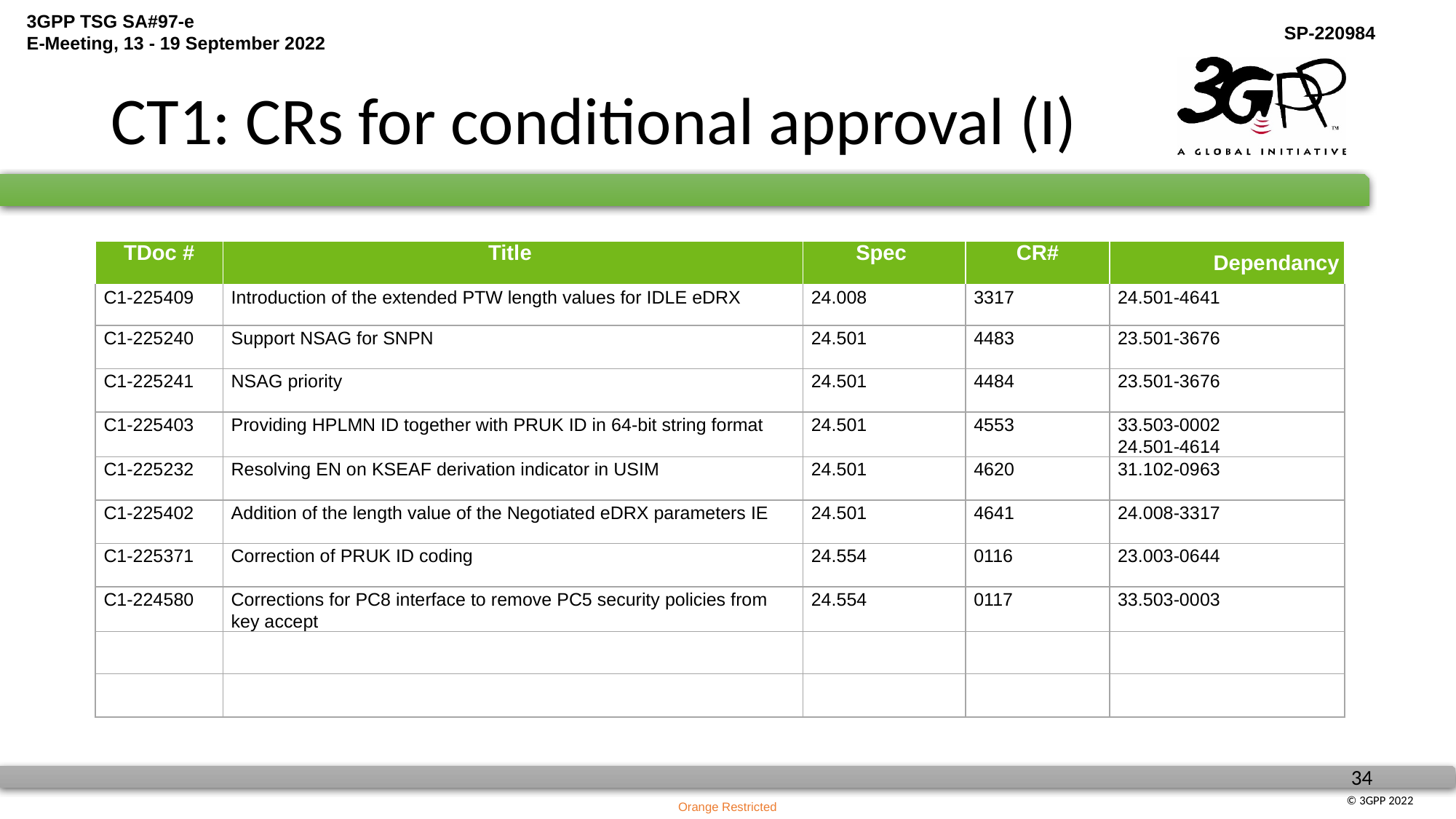

# CT1: CRs for conditional approval (I)
| TDoc # | Title | Spec | CR# | Dependancy |
| --- | --- | --- | --- | --- |
| C1-225409 | Introduction of the extended PTW length values for IDLE eDRX | 24.008 | 3317 | 24.501-4641 |
| C1-225240 | Support NSAG for SNPN | 24.501 | 4483 | 23.501-3676 |
| C1-225241 | NSAG priority | 24.501 | 4484 | 23.501-3676 |
| C1-225403 | Providing HPLMN ID together with PRUK ID in 64-bit string format | 24.501 | 4553 | 33.503-0002 24.501-4614 |
| C1-225232 | Resolving EN on KSEAF derivation indicator in USIM | 24.501 | 4620 | 31.102-0963 |
| C1-225402 | Addition of the length value of the Negotiated eDRX parameters IE | 24.501 | 4641 | 24.008-3317 |
| C1-225371 | Correction of PRUK ID coding | 24.554 | 0116 | 23.003-0644 |
| C1-224580 | Corrections for PC8 interface to remove PC5 security policies from key accept | 24.554 | 0117 | 33.503-0003 |
|  |  |  |  |  |
|  |  |  |  |  |